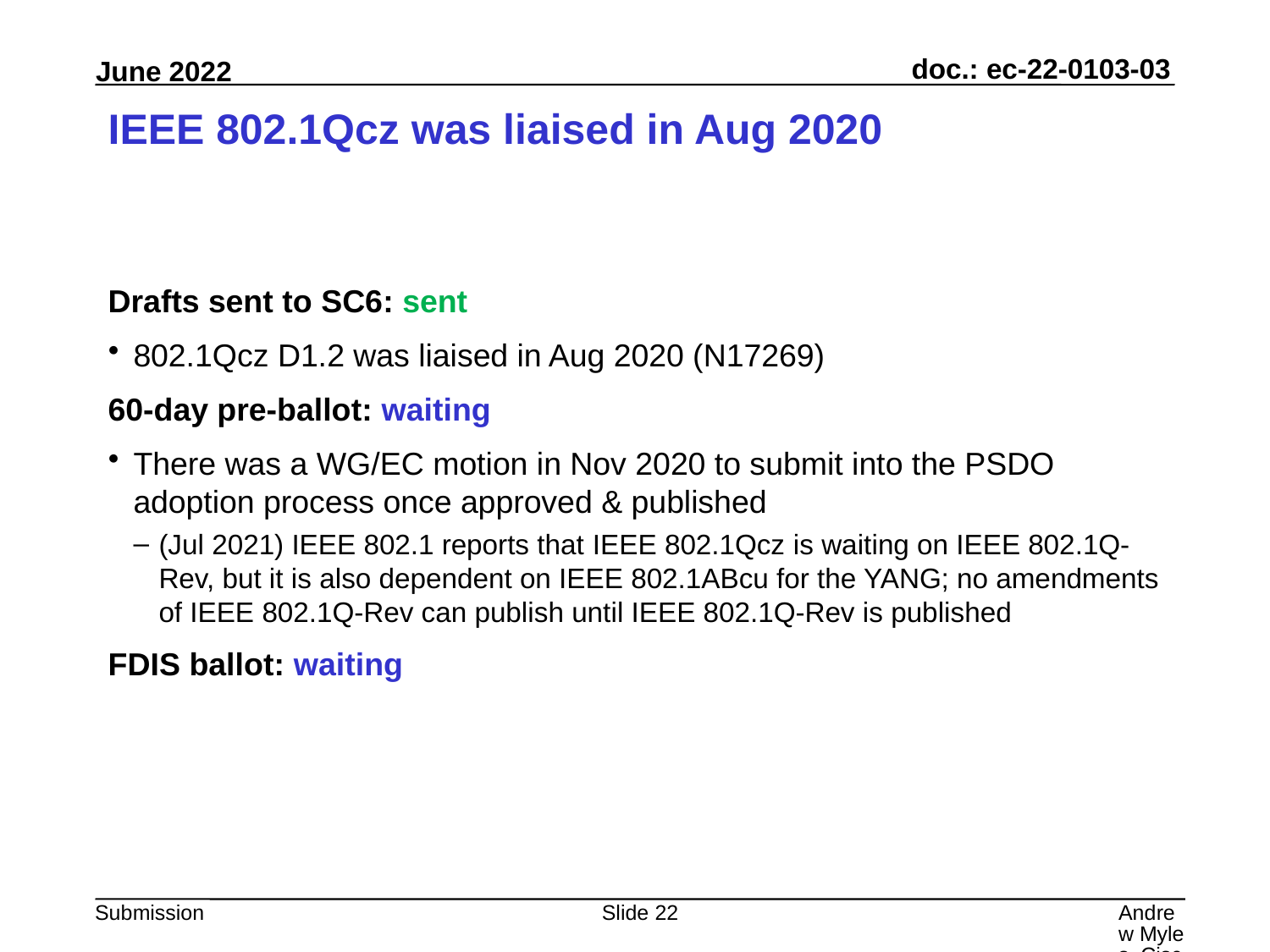

# IEEE 802.1Qcz was liaised in Aug 2020
Drafts sent to SC6: sent
802.1Qcz D1.2 was liaised in Aug 2020 (N17269)
60-day pre-ballot: waiting
There was a WG/EC motion in Nov 2020 to submit into the PSDO adoption process once approved & published
(Jul 2021) IEEE 802.1 reports that IEEE 802.1Qcz is waiting on IEEE 802.1Q-Rev, but it is also dependent on IEEE 802.1ABcu for the YANG; no amendments of IEEE 802.1Q-Rev can publish until IEEE 802.1Q-Rev is published
FDIS ballot: waiting

Slide 22
Andrew Myles, Cisco